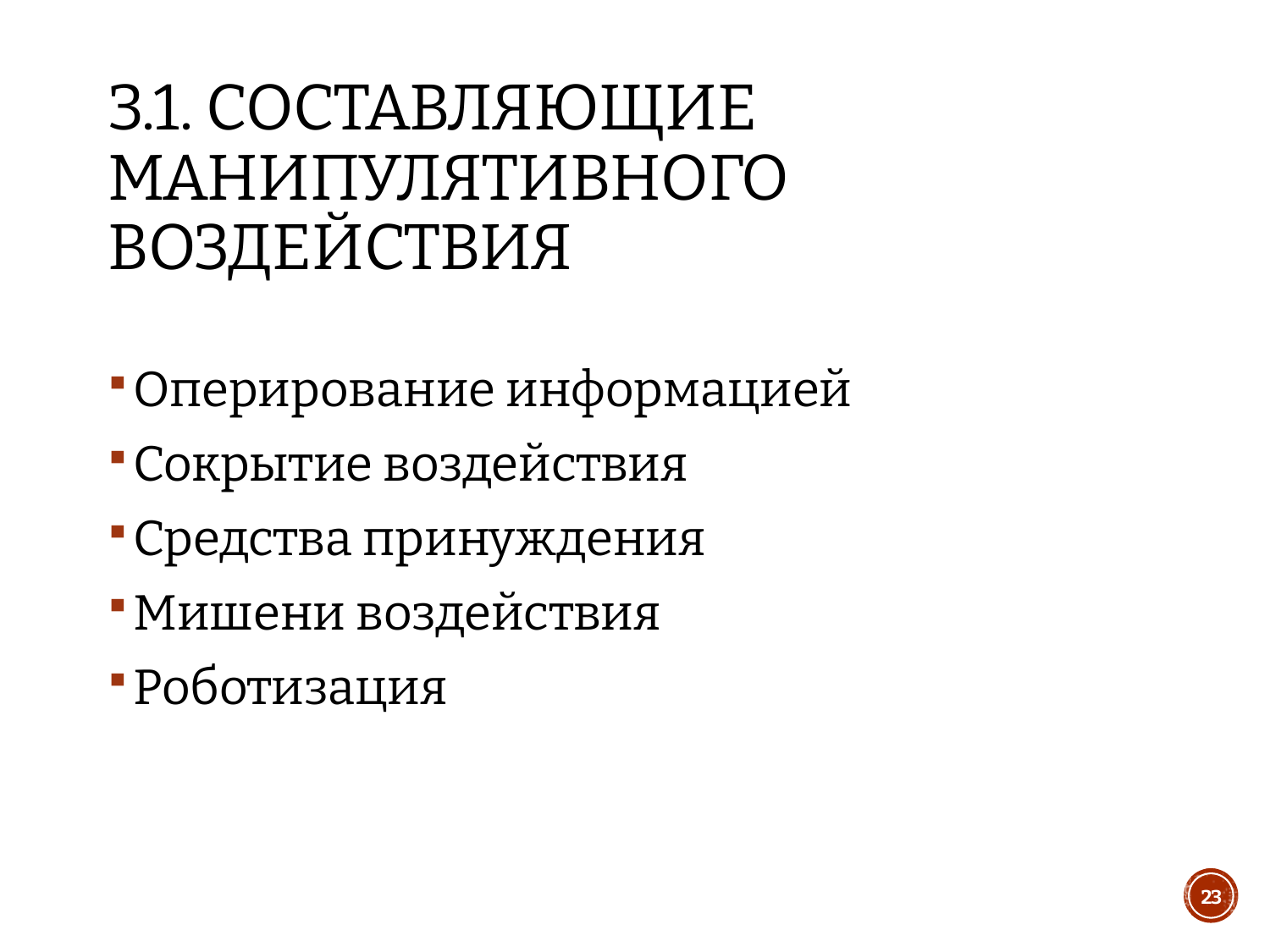

# 3.1. Составляющие манипулятивного воздействия

Оперирование информацией
Сокрытие воздействия
Средства принуждения
Мишени воздействия
Роботизация

23